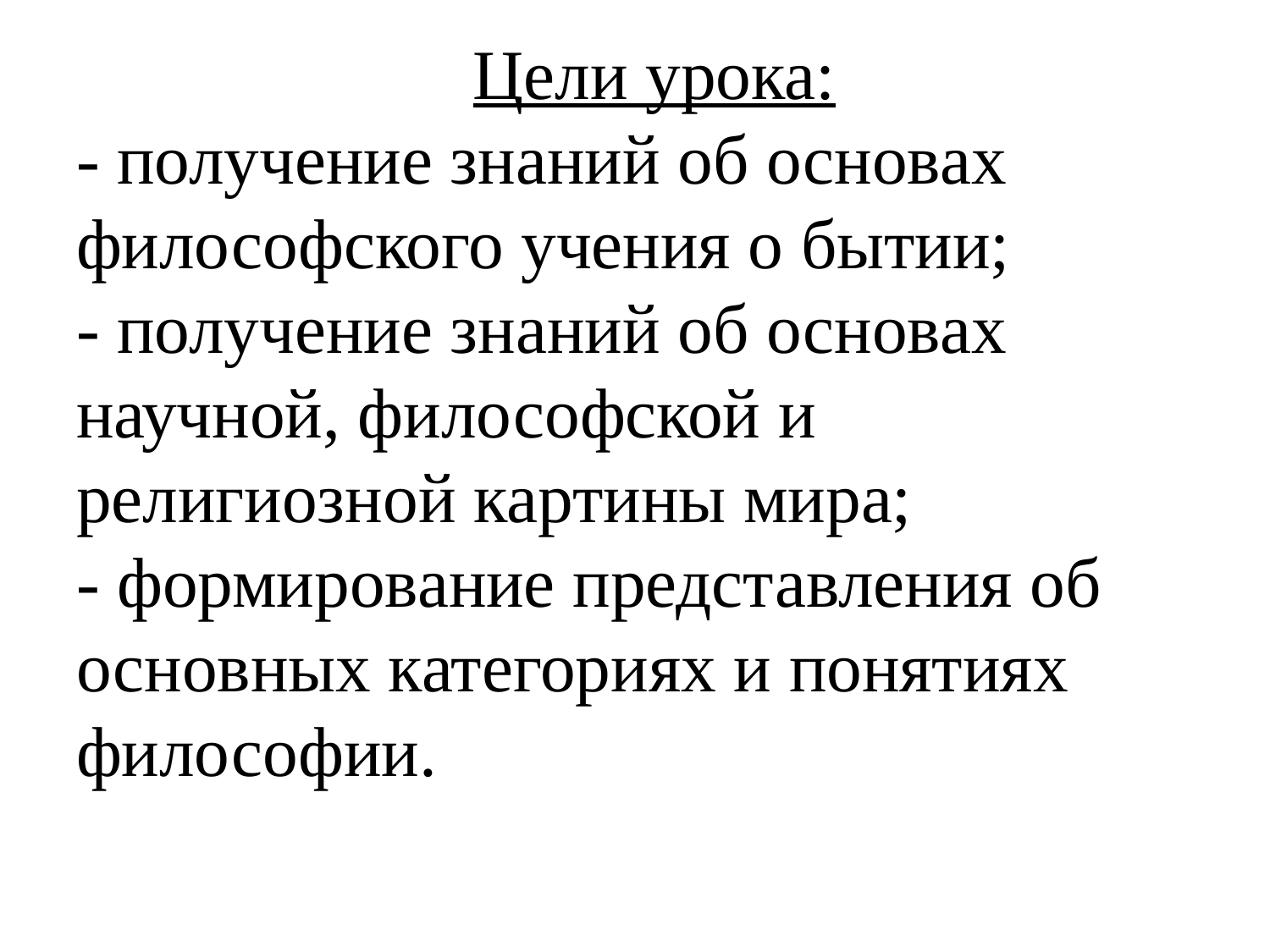

# Цели урока: - получение знаний об основах философского учения о бытии; - получение знаний об основах научной, философской и религиозной картины мира; - формирование представления об основных категориях и понятиях философии.